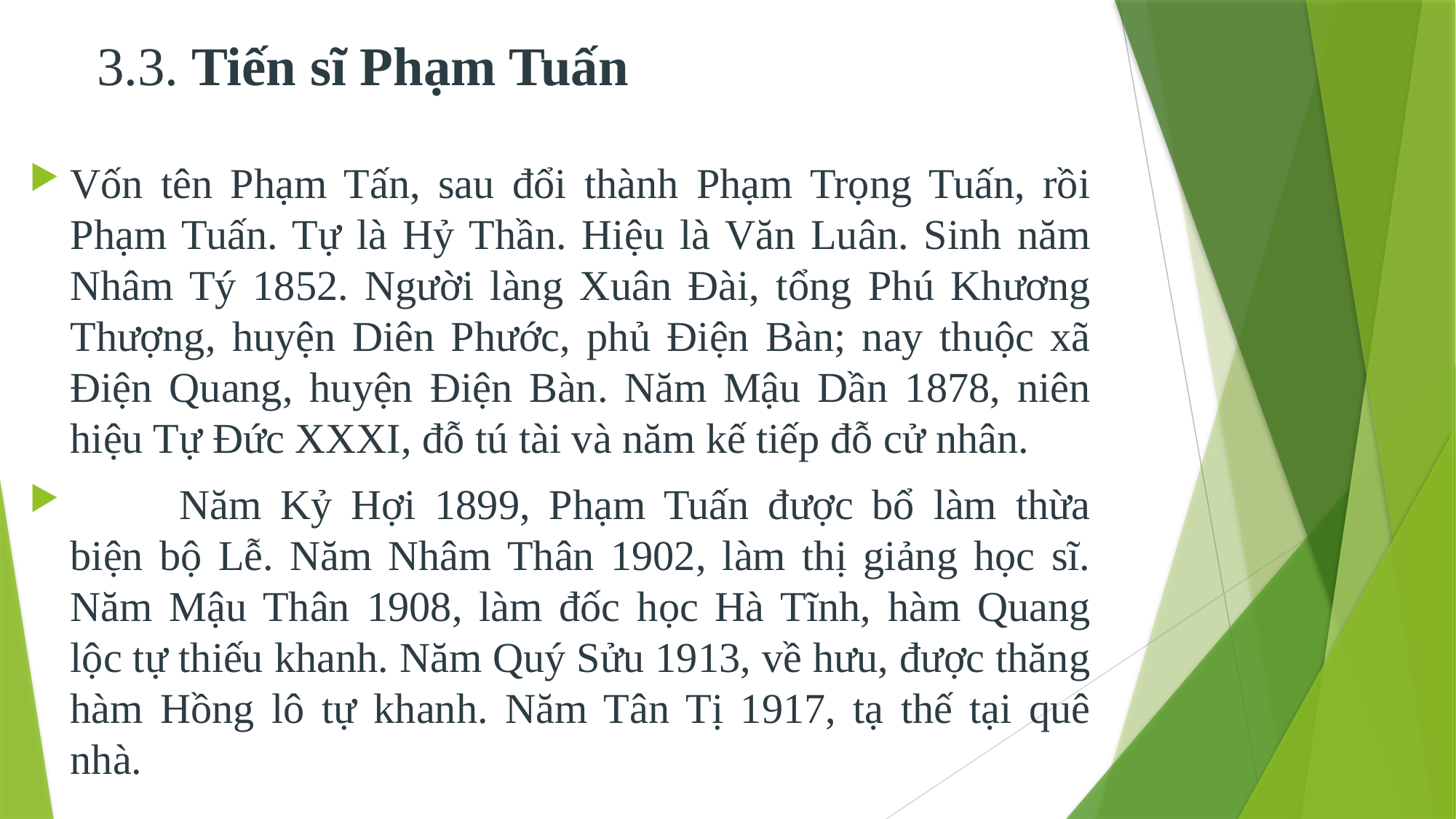

# 3.3. Tiến sĩ Phạm Tuấn
Vốn tên Phạm Tấn, sau đổi thành Phạm Trọng Tuấn, rồi Phạm Tuấn. Tự là Hỷ Thần. Hiệu là Văn Luân. Sinh năm Nhâm Tý 1852. Người làng Xuân Đài, tổng Phú Khương Thượng, huyện Diên Phước, phủ Điện Bàn; nay thuộc xã Điện Quang, huyện Điện Bàn. Năm Mậu Dần 1878, niên hiệu Tự Đức XXXI, đỗ tú tài và năm kế tiếp đỗ cử nhân.
	Năm Kỷ Hợi 1899, Phạm Tuấn được bổ làm thừa biện bộ Lễ. Năm Nhâm Thân 1902, làm thị giảng học sĩ. Năm Mậu Thân 1908, làm đốc học Hà Tĩnh, hàm Quang lộc tự thiếu khanh. Năm Quý Sửu 1913, về hưu, được thăng hàm Hồng lô tự khanh. Năm Tân Tị 1917, tạ thế tại quê nhà.